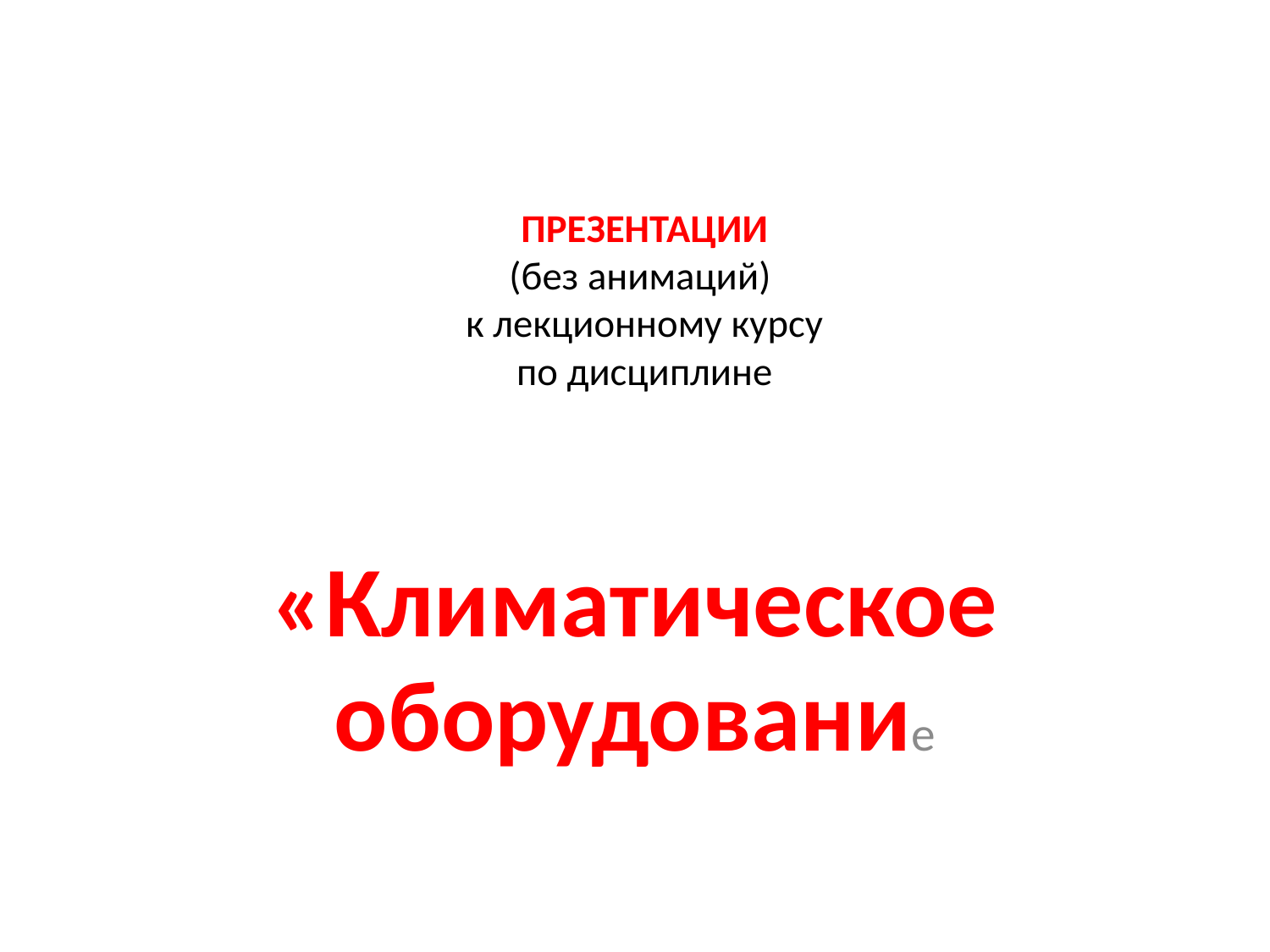

# ПРЕЗЕНТАЦИИ (без анимаций) к лекционному курсу по дисциплине
«Климатическое оборудование